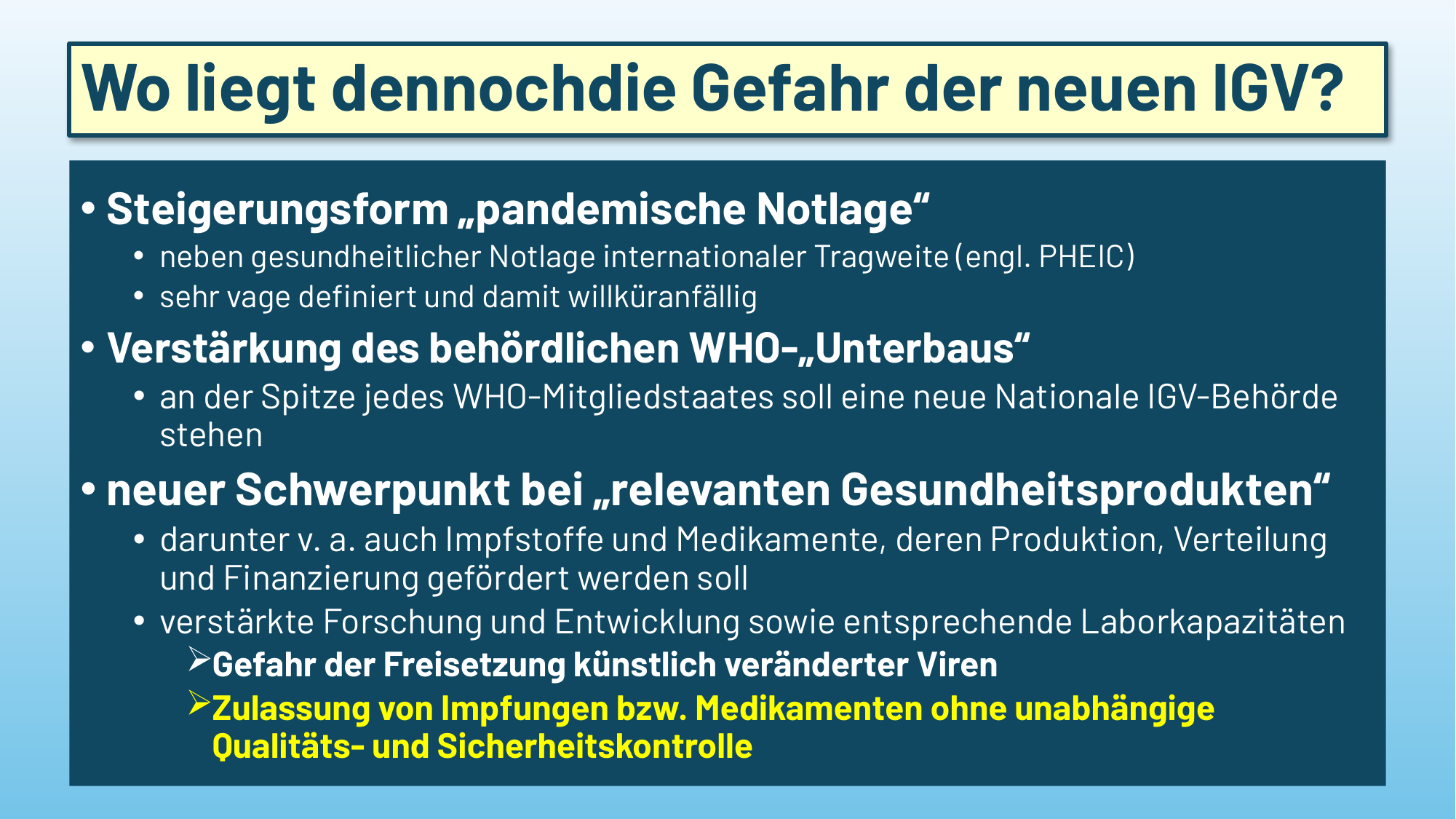

# Wo liegt dennochdie Gefahr der neuen IGV?

Steigerungsform „pandemische Notlage“
neben gesundheitlicher Notlage internationaler Tragweite (engl. PHEIC)
sehr vage definiert und damit willküranfällig
Verstärkung des behördlichen WHO-„Unterbaus“
an der Spitze jedes WHO-Mitgliedstaates soll eine neue Nationale IGV-Behörde stehen
neuer Schwerpunkt bei „relevanten Gesundheitsprodukten“
darunter v. a. auch Impfstoffe und Medikamente, deren Produktion, Verteilung und Finanzierung gefördert werden soll
verstärkte Forschung und Entwicklung sowie entsprechende Laborkapazitäten
Gefahr der Freisetzung künstlich veränderter Viren
Zulassung von Impfungen bzw. Medikamenten ohne unabhängige Qualitäts- und Sicherheitskontrolle